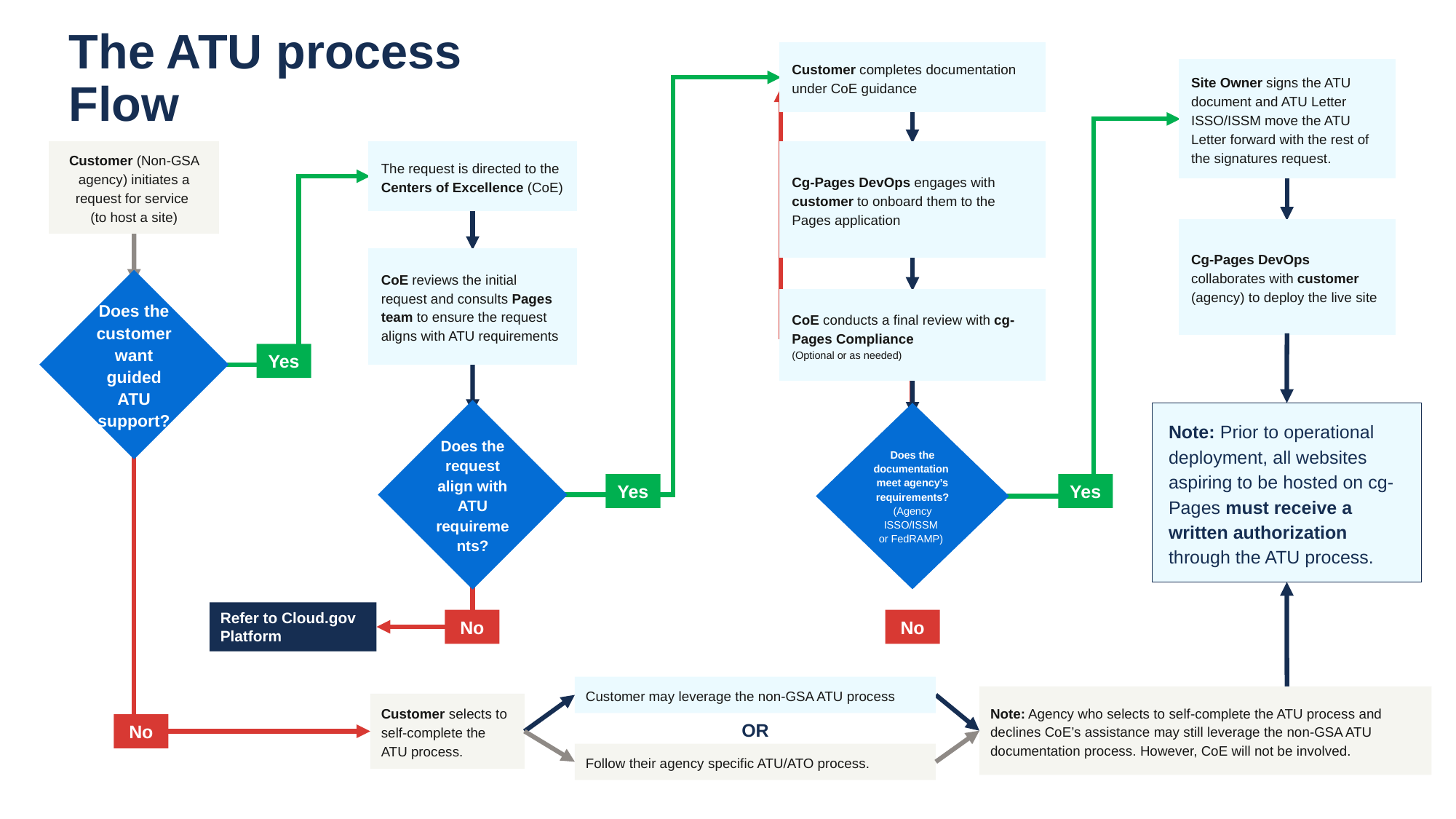

# The ATU process Flow
Customer completes documentation under CoE guidance
Site Owner signs the ATU document and ATU Letter
ISSO/ISSM move the ATU Letter forward with the rest of the signatures request.
Cg-Pages DevOps engages with customer to onboard them to the Pages application
The request is directed to the Centers of Excellence (CoE)
Customer (Non-GSA agency) initiates a request for service
(to host a site)
Cg-Pages DevOps collaborates with customer (agency) to deploy the live site
CoE reviews the initial request and consults Pages team to ensure the request aligns with ATU requirements
Does the customer want guided ATU support?
CoE conducts a final review with cg-Pages Compliance
(Optional or as needed)
Yes
Note: Prior to operational deployment, all websites aspiring to be hosted on cg-Pages must receive a written authorization through the ATU process.
Does the request align with ATU requirements?
Does the
documentation
meet agency’s requirements?
(Agency ISSO/ISSM
or FedRAMP)
Yes
Yes
Refer to Cloud.gov Platform
No
No
Customer may leverage the non-GSA ATU process
Note: Agency who selects to self-complete the ATU process and declines CoE’s assistance may still leverage the non-GSA ATU documentation process. However, CoE will not be involved.
Customer selects to self-complete the ATU process.
OR
No
Follow their agency specific ATU/ATO process.